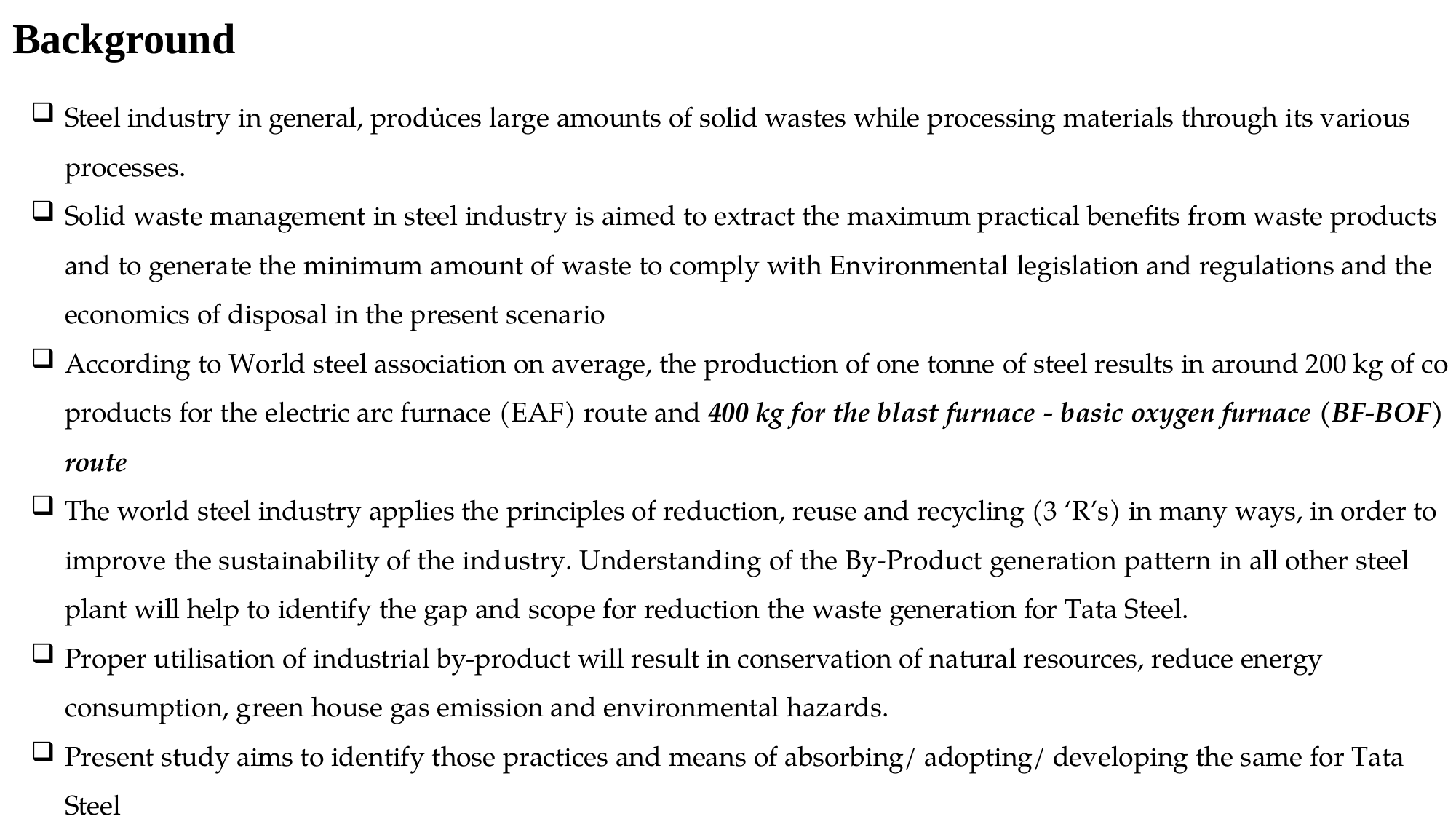

# Background
Steel industry in general, produces large amounts of solid wastes while processing materials through its various processes.
Solid waste management in steel industry is aimed to extract the maximum practical benefits from waste products and to generate the minimum amount of waste to comply with Environmental legislation and regulations and the economics of disposal in the present scenario
According to World steel association on average, the production of one tonne of steel results in around 200 kg of co products for the electric arc furnace (EAF) route and 400 kg for the blast furnace - basic oxygen furnace (BF-BOF) route
The world steel industry applies the principles of reduction, reuse and recycling (3 ‘R’s) in many ways, in order to improve the sustainability of the industry. Understanding of the By-Product generation pattern in all other steel plant will help to identify the gap and scope for reduction the waste generation for Tata Steel.
Proper utilisation of industrial by-product will result in conservation of natural resources, reduce energy consumption, green house gas emission and environmental hazards.
Present study aims to identify those practices and means of absorbing/ adopting/ developing the same for Tata Steel
.